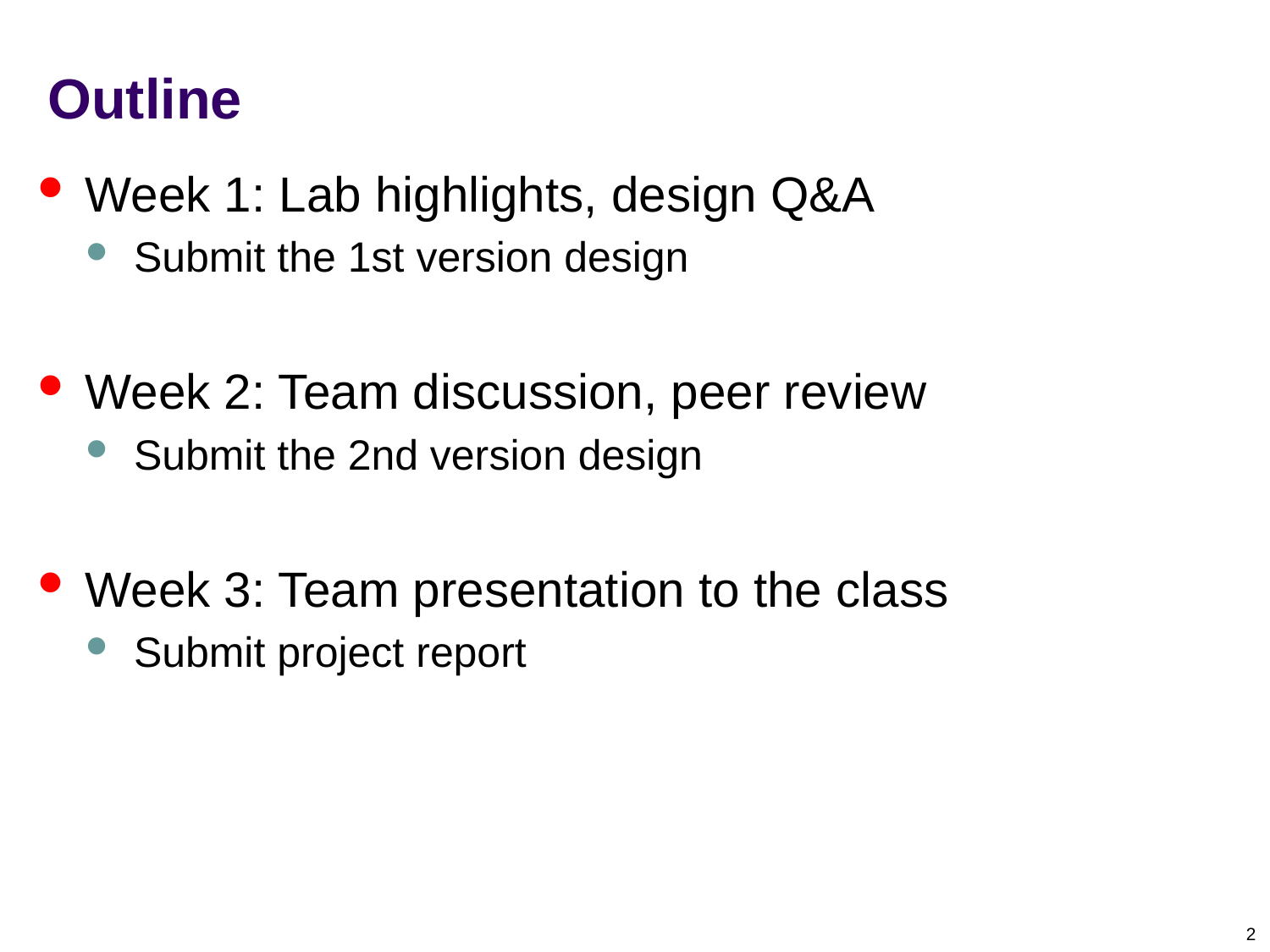

# Outline
Week 1: Lab highlights, design Q&A
Submit the 1st version design

Week 2: Team discussion, peer review
Submit the 2nd version design

Week 3: Team presentation to the class
Submit project report

2